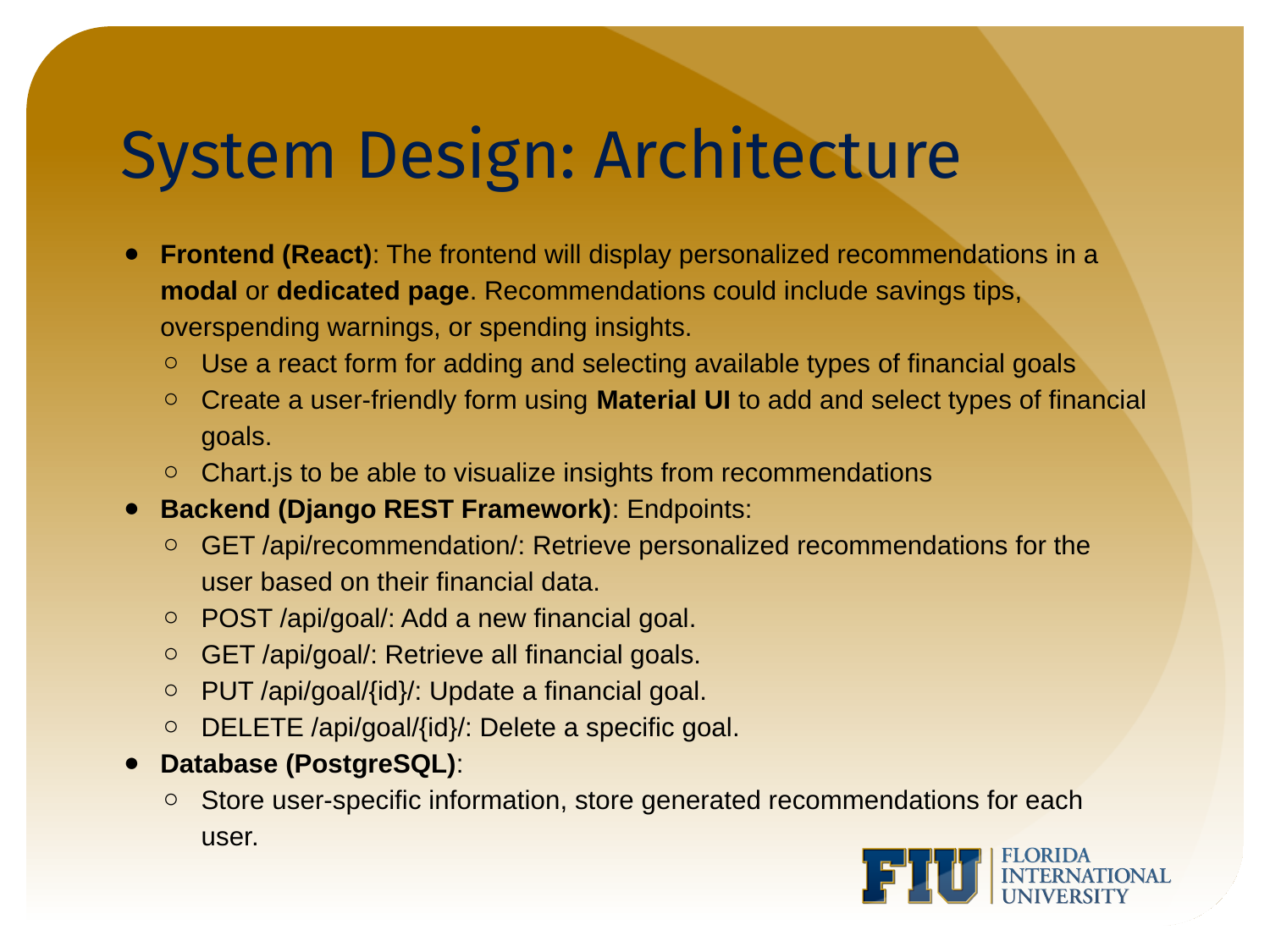

# System Design: Architecture
Frontend (React): The frontend will display personalized recommendations in a modal or dedicated page. Recommendations could include savings tips, overspending warnings, or spending insights.
Use a react form for adding and selecting available types of financial goals
Create a user-friendly form using Material UI to add and select types of financial goals.
Chart.js to be able to visualize insights from recommendations
Backend (Django REST Framework): Endpoints:
GET /api/recommendation/: Retrieve personalized recommendations for the user based on their financial data.
POST /api/goal/: Add a new financial goal.
GET /api/goal/: Retrieve all financial goals.
PUT /api/goal/{id}/: Update a financial goal.
DELETE /api/goal/{id}/: Delete a specific goal.
Database (PostgreSQL):
Store user-specific information, store generated recommendations for each user.